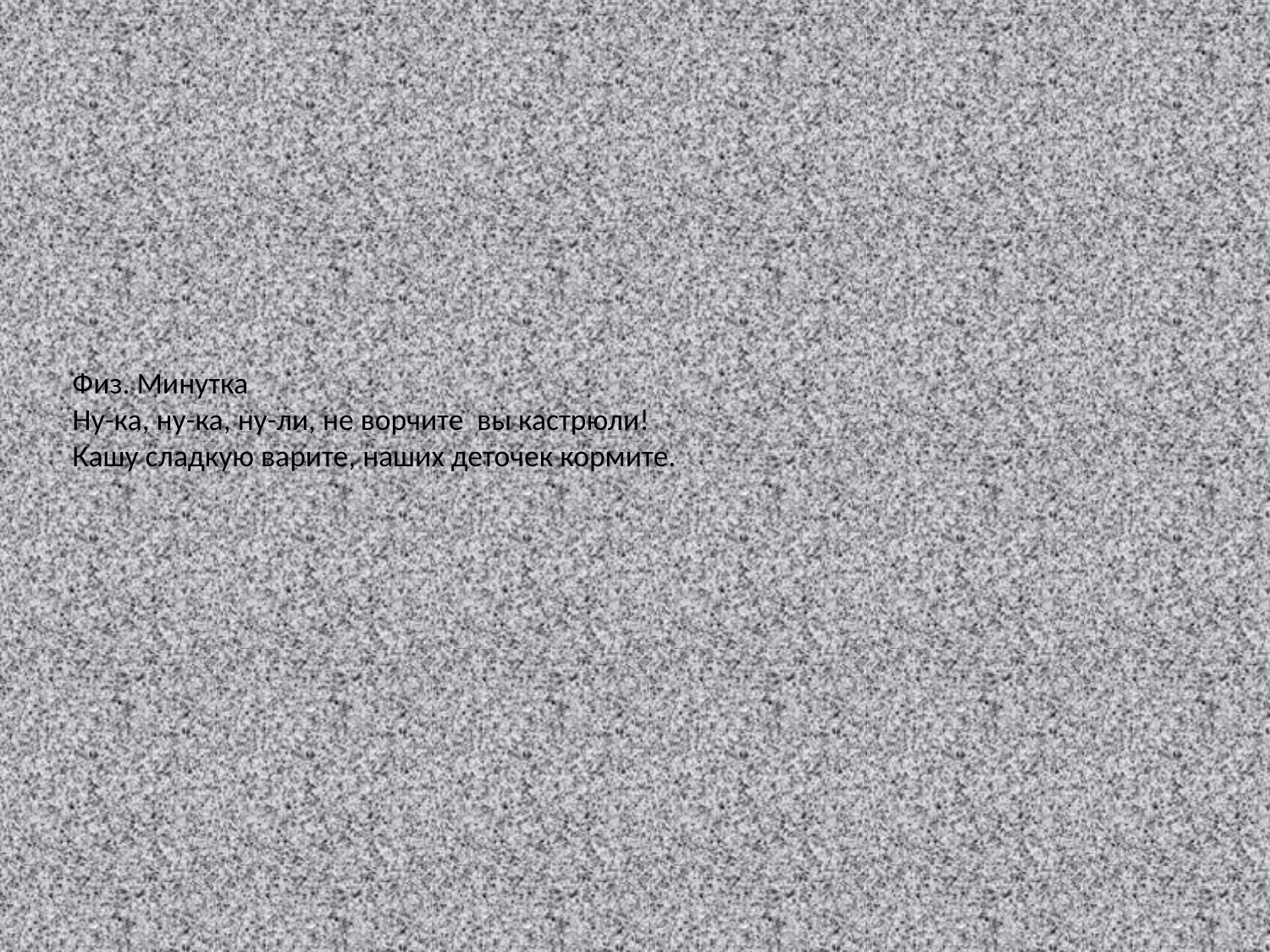

# Физ. Минутка Ну-ка, ну-ка, ну-ли, не ворчите  вы кастрюли! Кашу сладкую варите, наших деточек кормите.